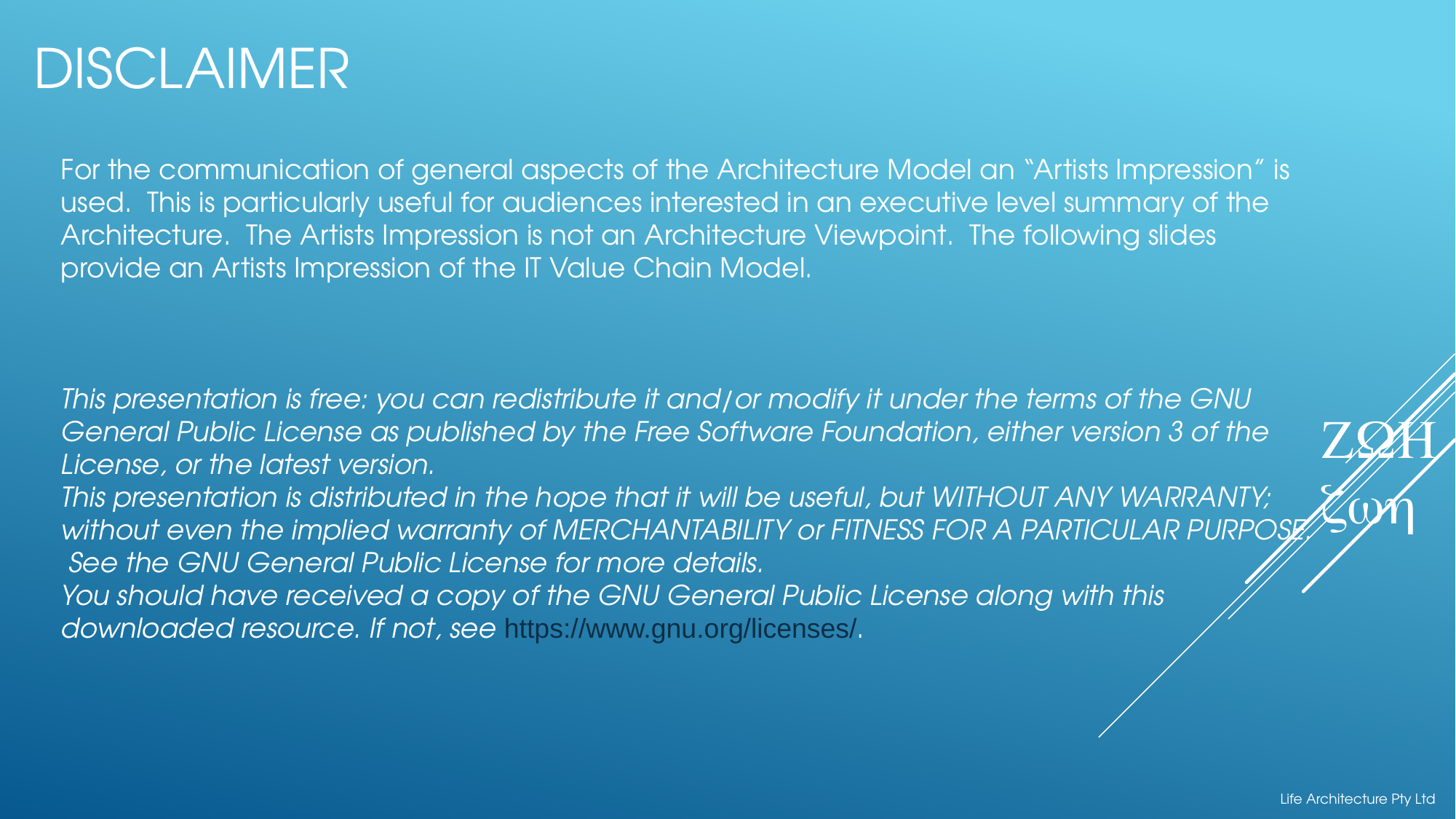

# disclaimer
For the communication of general aspects of the Architecture Model an “Artists Impression” is used.  This is particularly useful for audiences interested in an executive level summary of the Architecture.  The Artists Impression is not an Architecture Viewpoint.  The following slides provide an Artists Impression of the IT Value Chain Model.

This presentation is free: you can redistribute it and/or modify it under the terms of the GNU General Public License as published by the Free Software Foundation, either version 3 of the License, or the latest version.
This presentation is distributed in the hope that it will be useful, but WITHOUT ANY WARRANTY; without even the implied warranty of MERCHANTABILITY or FITNESS FOR A PARTICULAR PURPOSE.  See the GNU General Public License for more details.
You should have received a copy of the GNU General Public License along with this downloaded resource. If not, see https://www.gnu.org/licenses/.
Life Architecture Pty Ltd